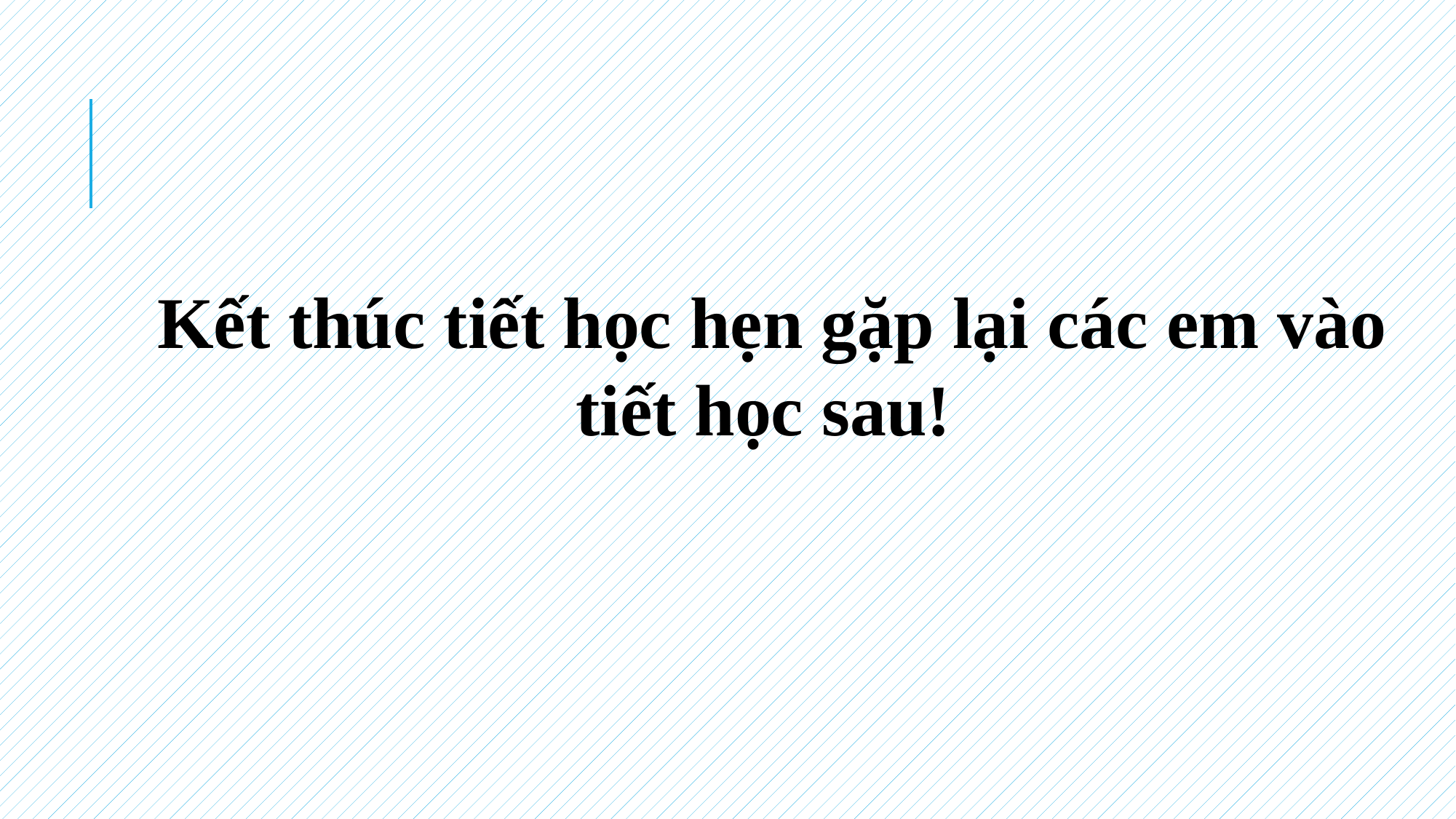

Kết thúc tiết học hẹn gặp lại các em vào tiết học sau!